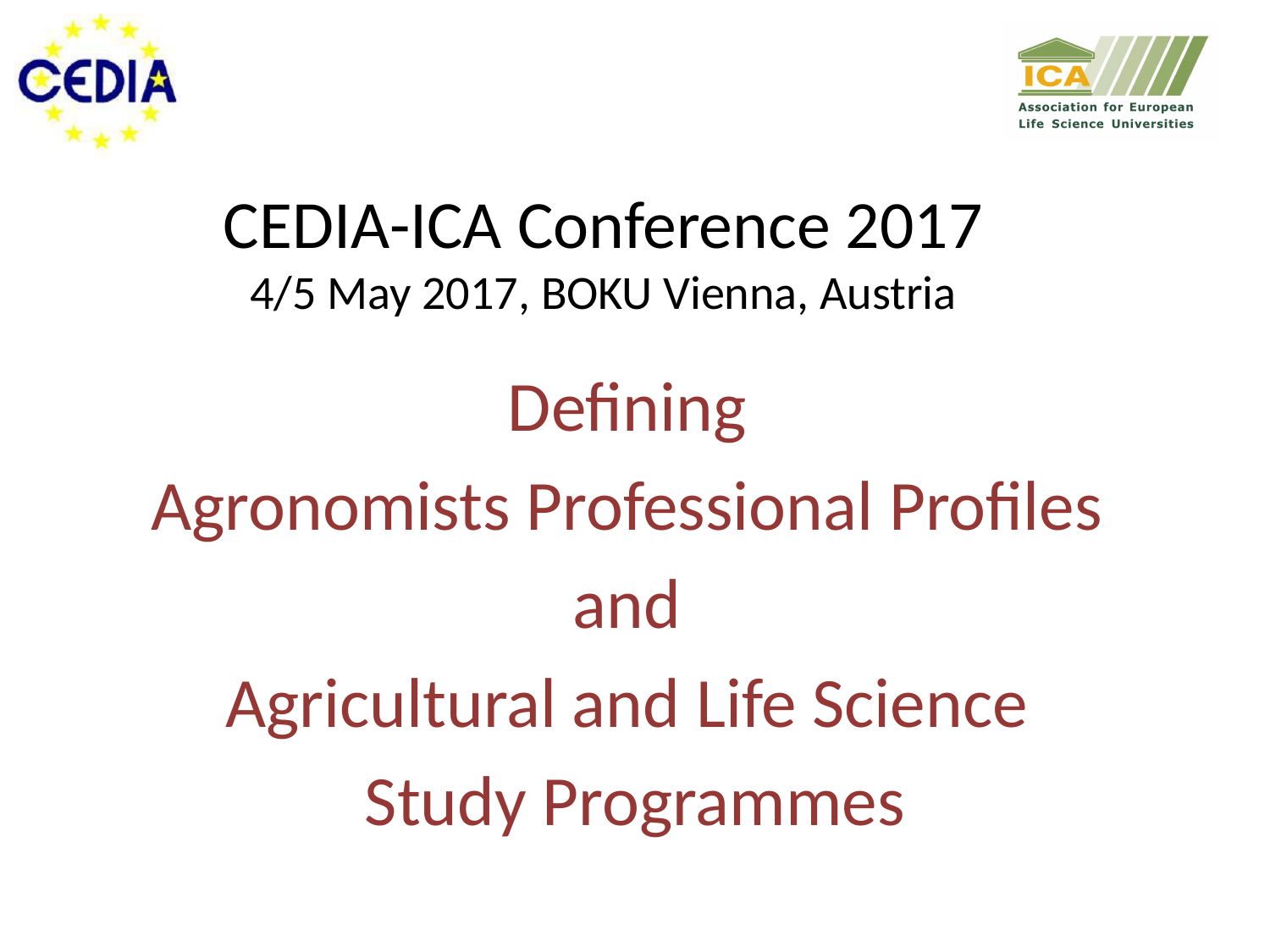

CEDIA-ICA Conference 2017
4/5 May 2017, BOKU Vienna, Austria
Defining
Agronomists Professional Profiles
and
Agricultural and Life Science
Study Programmes